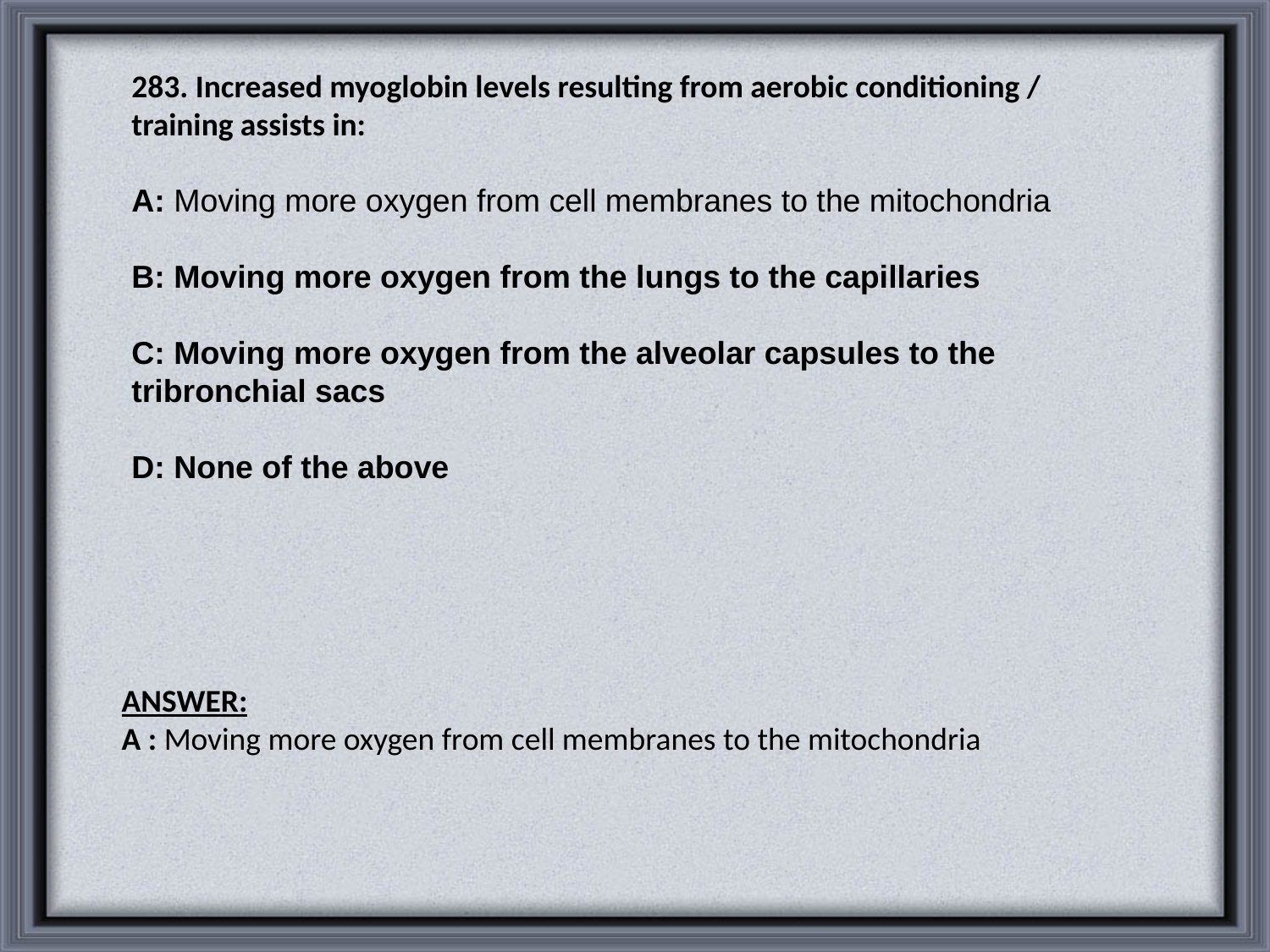

283. Increased myoglobin levels resulting from aerobic conditioning / training assists in:

A: Moving more oxygen from cell membranes to the mitochondria

B: Moving more oxygen from the lungs to the capillaries

C: Moving more oxygen from the alveolar capsules to the tribronchial sacs

D: None of the above

ANSWER:
A : Moving more oxygen from cell membranes to the mitochondria